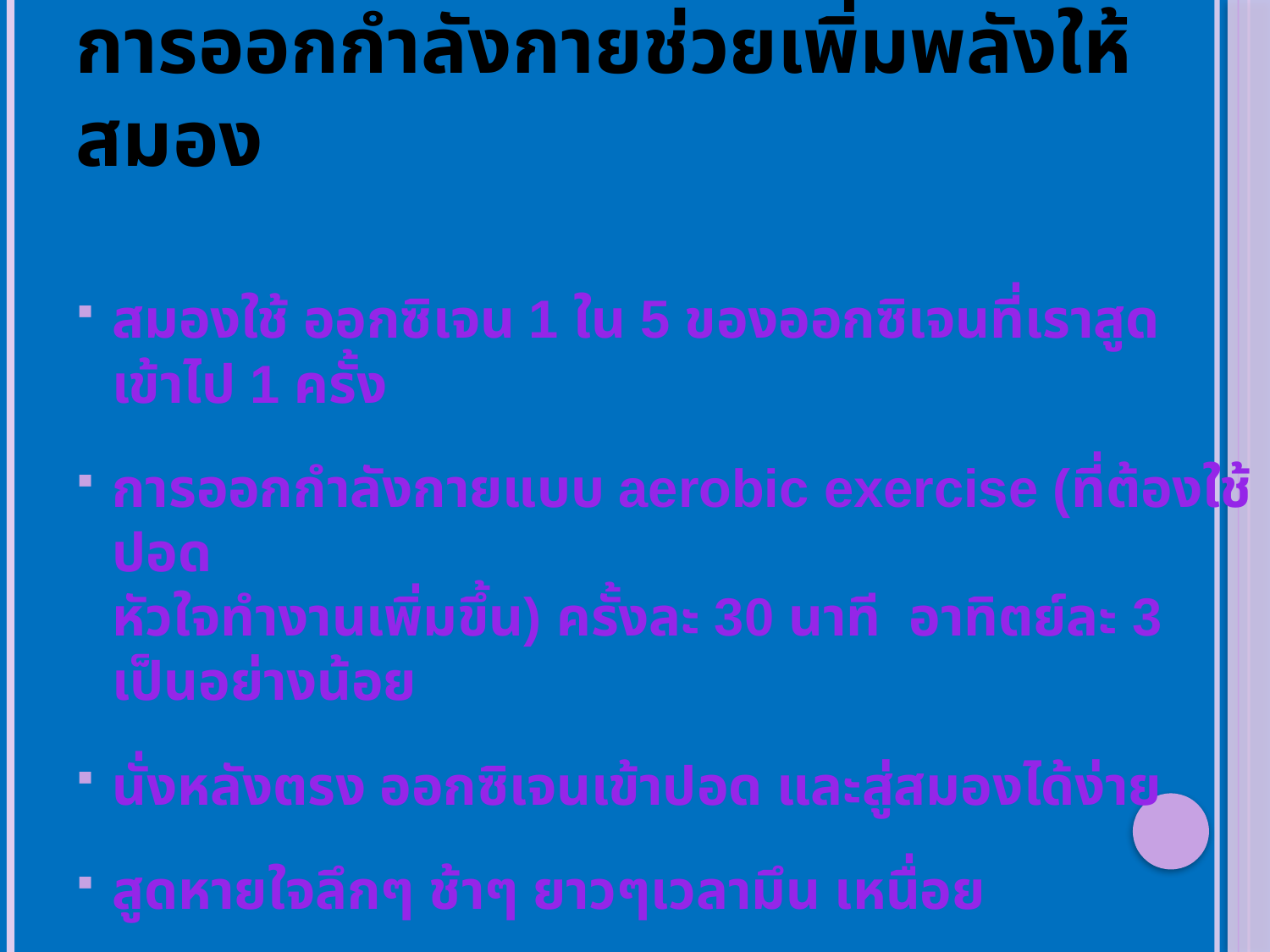

# การออกกำลังกายช่วยเพิ่มพลังให้สมอง
สมองต้องการ ออกซิเจนจำนวนมาก
สมองใช้ ออกซิเจน 1 ใน 5 ของออกซิเจนที่เราสูดเข้าไป 1 ครั้ง
การออกกำลังกายแบบ aerobic exercise (ที่ต้องใช้ปอด
	หัวใจทำงานเพิ่มขึ้น) ครั้งละ 30 นาที  อาทิตย์ละ 3  เป็นอย่างน้อย
นั่งหลังตรง ออกซิเจนเข้าปอด และสู่สมองได้ง่าย
สูดหายใจลึกๆ ช้าๆ ยาวๆเวลามึน เหนื่อย